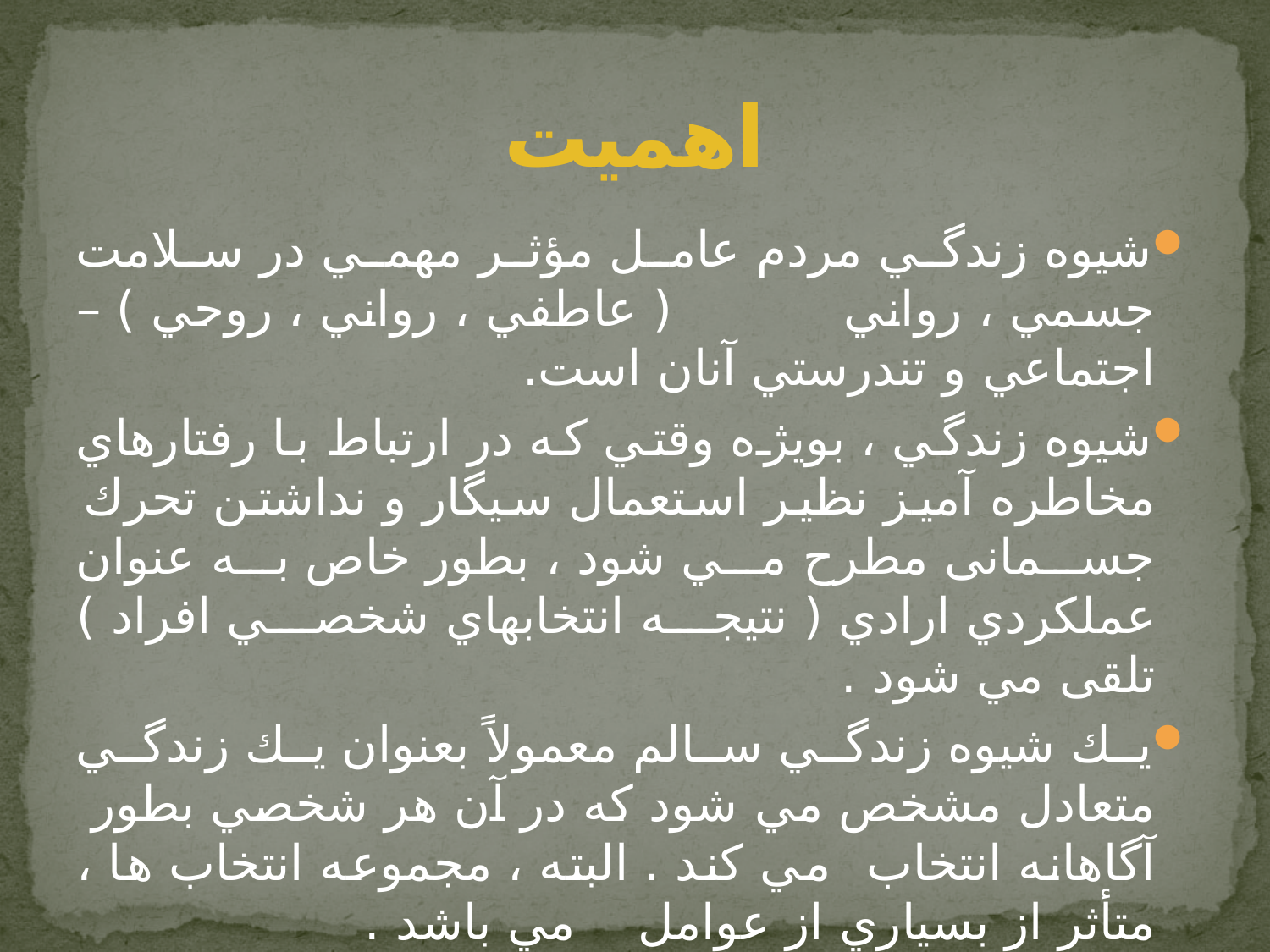

# اهمیت
شيوه زندگي مردم عامل مؤثر مهمي در سلامت جسمي ، رواني          ( عاطفي ، رواني ، روحي ) – اجتماعي و تندرستي آنان است.
شيوه زندگي ، بويژه وقتي كه در ارتباط با رفتارهاي مخاطره آميز نظير استعمال سيگار و نداشتن تحرك جسمانی مطرح مي شود ، بطور خاص به عنوان عملكردي ارادي ( نتيجه انتخابهاي شخصي افراد ) تلقی مي شود .
يك شيوه زندگي سالم معمولاً بعنوان يك زندگي متعادل مشخص مي شود كه در آن هر شخصي بطور  آگاهانه انتخاب  مي كند . البته ، مجموعه انتخاب ها ، متأثر از بسياري از عوامل    مي باشد .